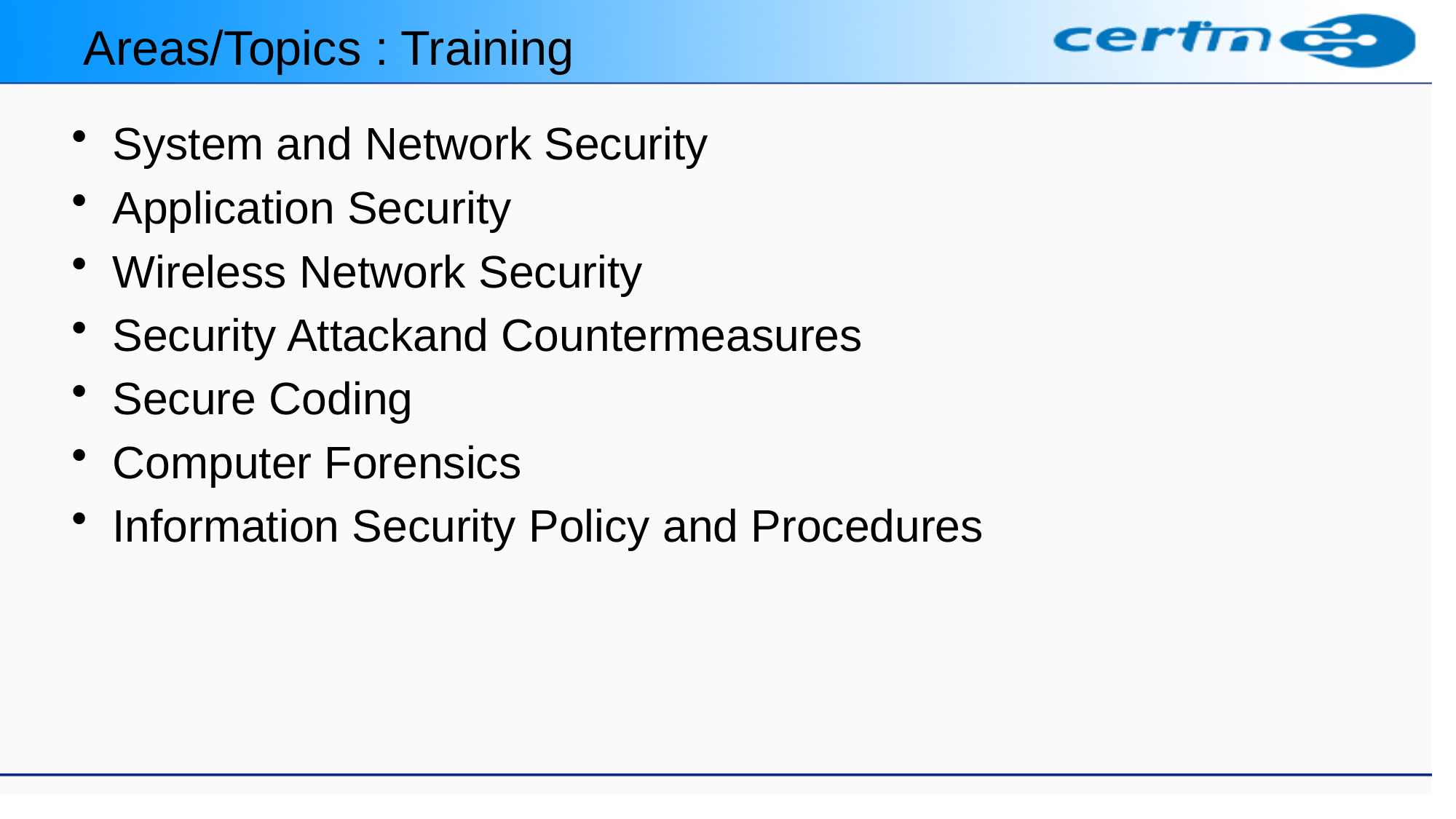

# Areas/Topics : Training
System and Network Security
Application Security
Wireless Network Security
Security Attackand Countermeasures
Secure Coding
Computer Forensics
Information Security Policy and Procedures